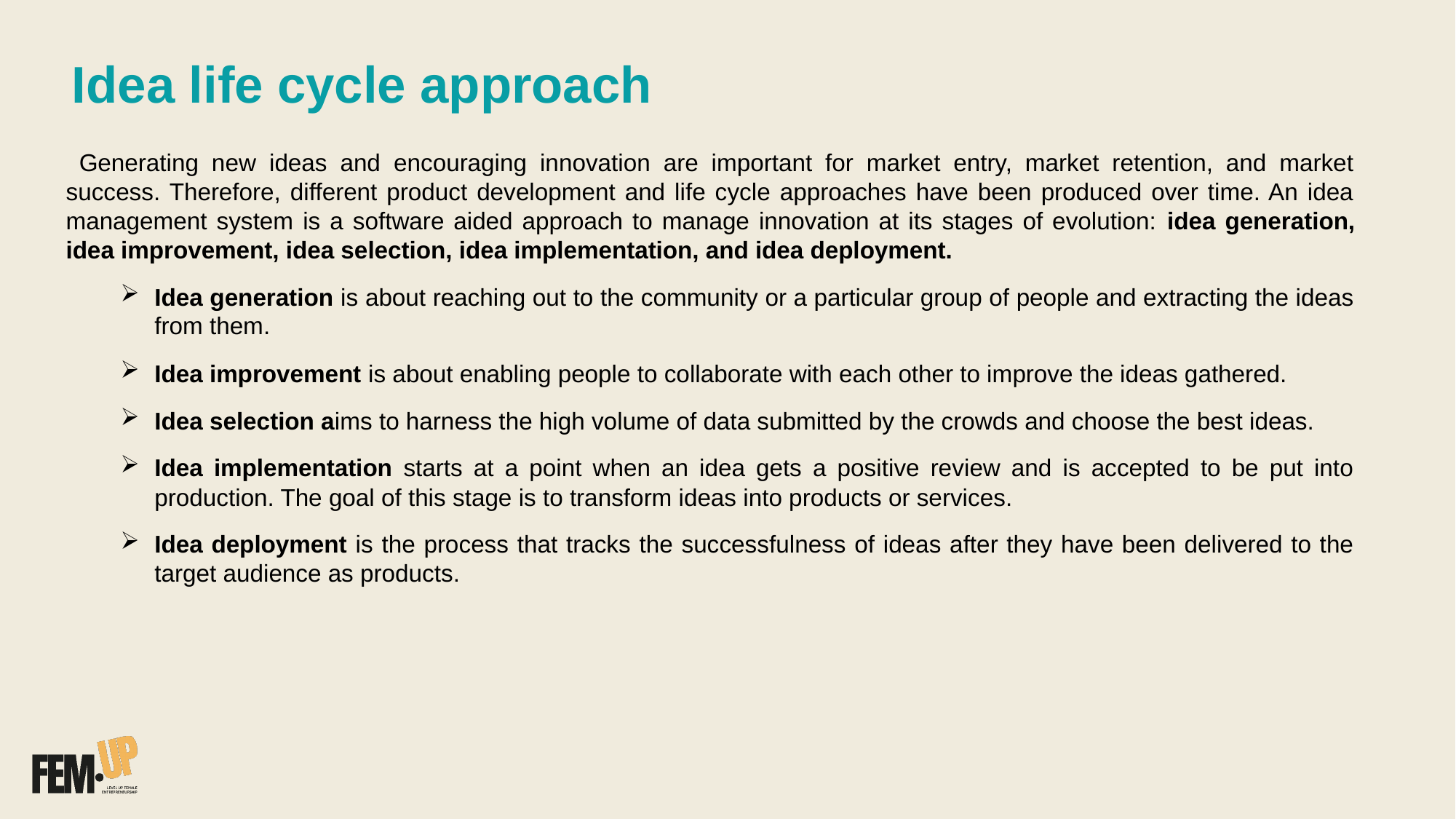

Idea life cycle approach ​
 Generating new ideas and encouraging innovation are important for market entry, market retention, and market success. Therefore, different product development and life cycle approaches have been produced over time. An idea management system is a software aided approach to manage innovation at its stages of evolution: idea generation, idea improvement, idea selection, idea implementation, and idea deployment.
Idea generation is about reaching out to the community or a particular group of people and extracting the ideas from them.​
​Idea improvement is about enabling people to collaborate with each other to improve the ideas gathered.​
​Idea selection aims to harness the high volume of data submitted by the crowds and choose the best ideas.​
Idea implementation starts at a point when an idea gets a positive review and is accepted to be put into production. The goal of this stage is to transform ideas into products or services.​
Idea deployment is the process that tracks the successfulness of ideas after they have been delivered to the target audience as products. ​

​